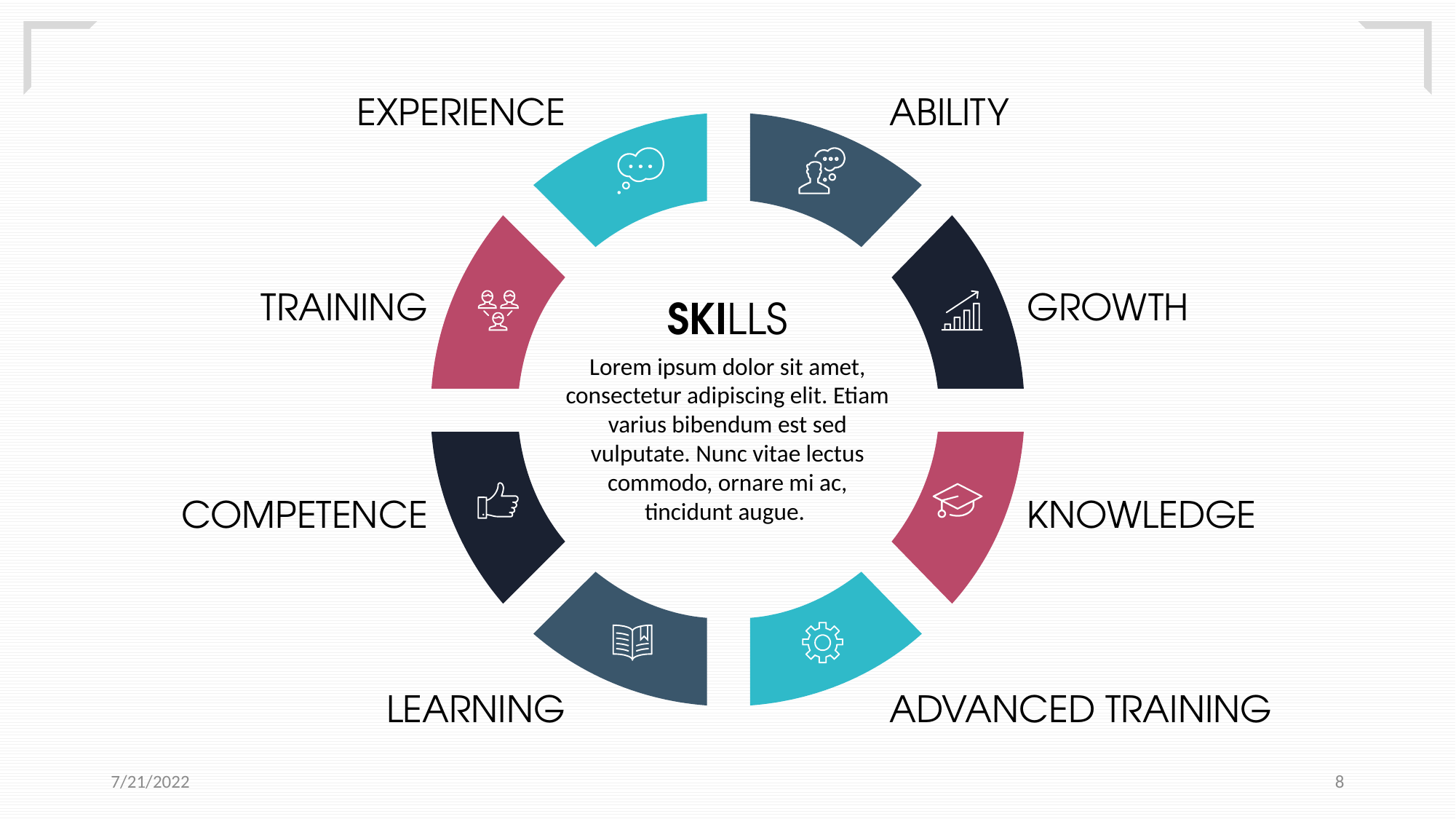

EXPERIENCE
ABILITY

TRAINING
GROWTH

SKILLS
Lorem ipsum dolor sit amet, consectetur adipiscing elit. Etiam varius bibendum est sed vulputate. Nunc vitae lectus commodo, ornare mi ac, tincidunt augue.

COMPETENCE
KNOWLEDGE

LEARNING
ADVANCED TRAINING
7/21/2022
8